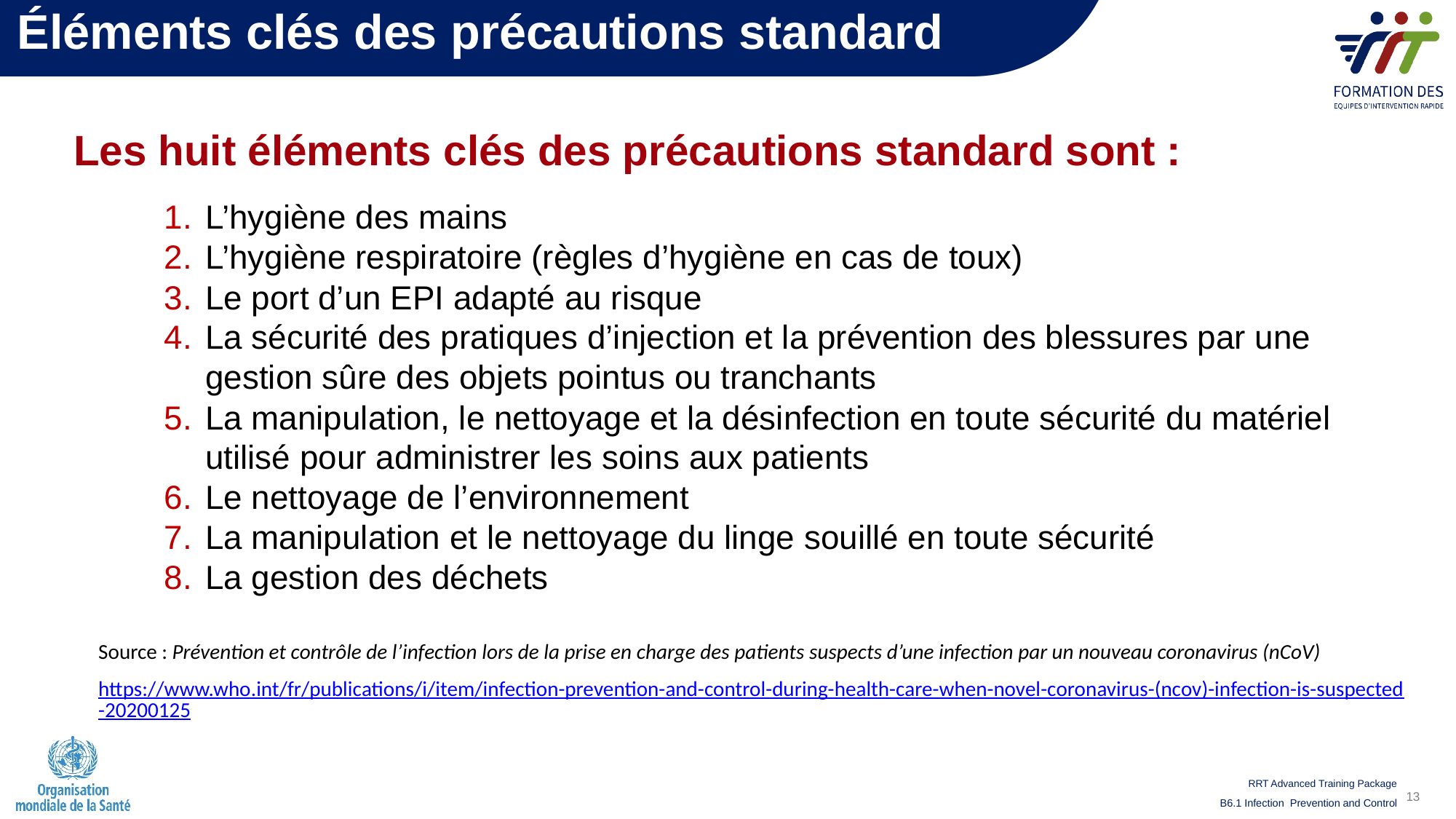

Éléments clés des précautions standard
Les huit éléments clés des précautions standard sont :
L’hygiène des mains
L’hygiène respiratoire (règles d’hygiène en cas de toux)
Le port d’un EPI adapté au risque
La sécurité des pratiques d’injection et la prévention des blessures par une gestion sûre des objets pointus ou tranchants
La manipulation, le nettoyage et la désinfection en toute sécurité du matériel utilisé pour administrer les soins aux patients
Le nettoyage de l’environnement
La manipulation et le nettoyage du linge souillé en toute sécurité
La gestion des déchets

Source : Prévention et contrôle de l’infection lors de la prise en charge des patients suspects d’une infection par un nouveau coronavirus (nCoV)
https://www.who.int/fr/publications/i/item/infection-prevention-and-control-during-health-care-when-novel-coronavirus-(ncov)-infection-is-suspected-20200125